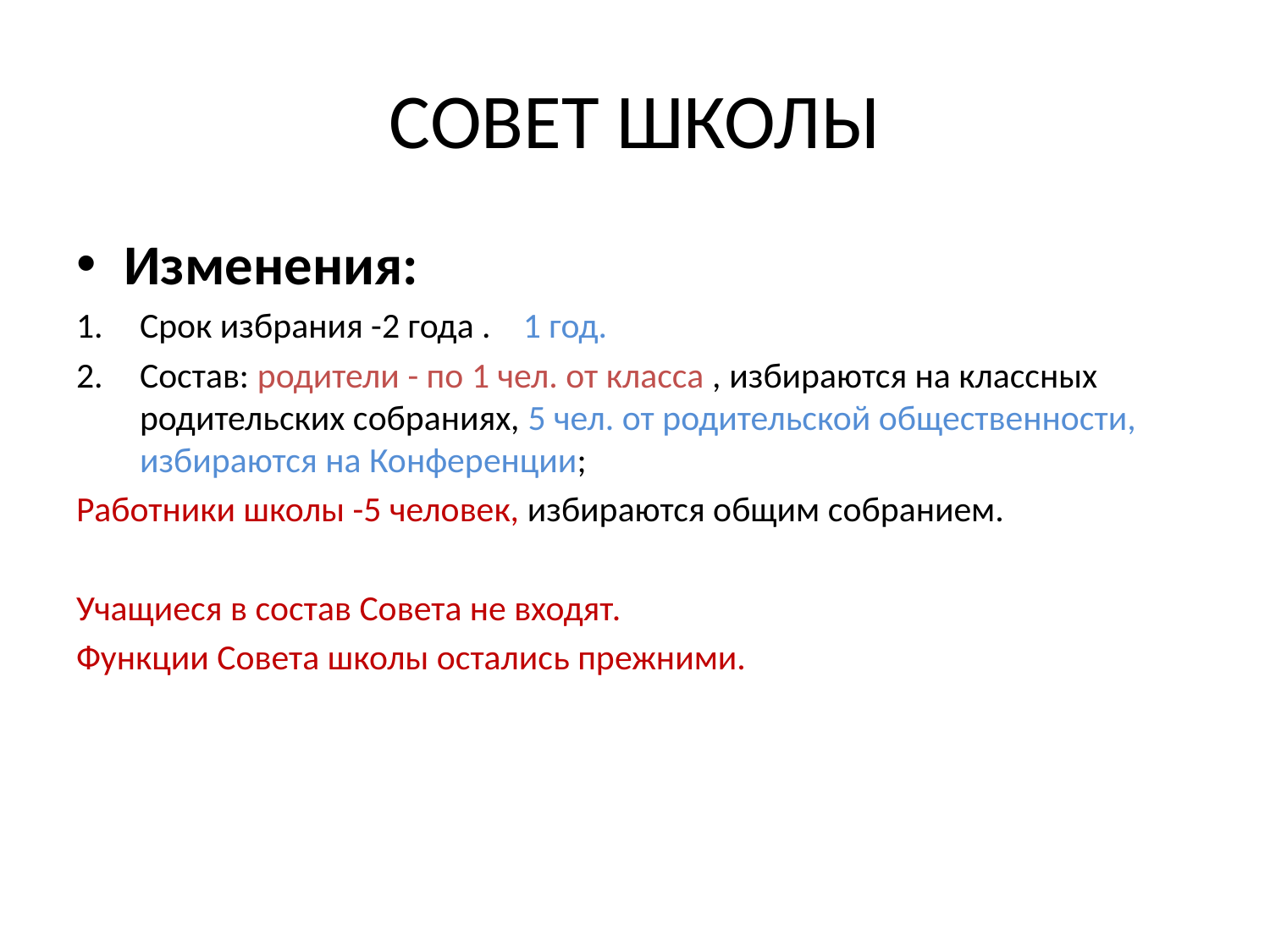

# СОВЕТ ШКОЛЫ
Изменения:
Срок избрания -2 года .    1 год.
Состав: родители - по 1 чел. от класса , избираются на классных родительских собраниях, 5 чел. от родительской общественности, избираются на Конференции;
Работники школы -5 человек, избираются общим собранием.

Учащиеся в состав Совета не входят.
Функции Совета школы остались прежними.